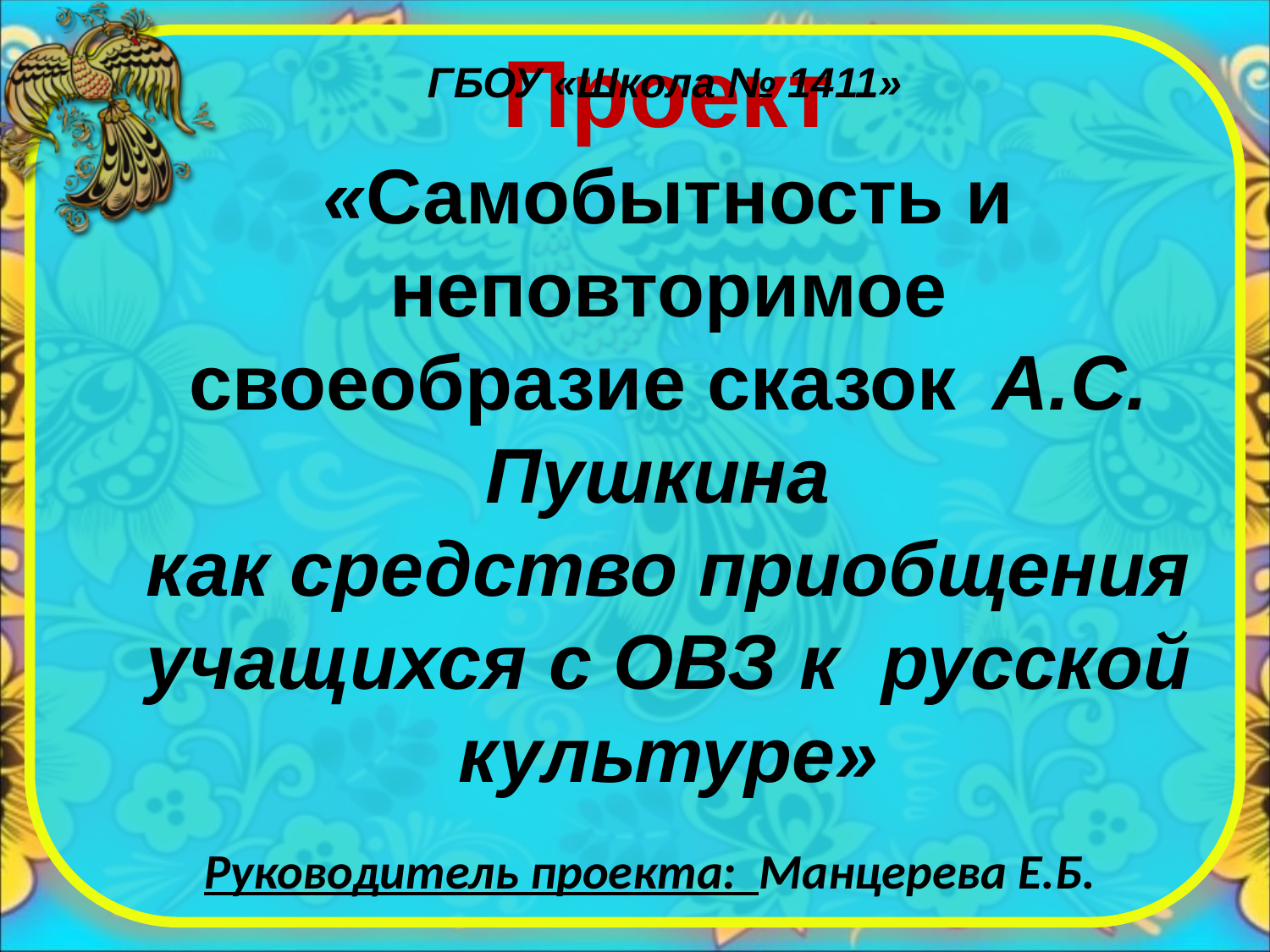

ГБОУ «Школа № 1411»
# Проект «Самобытность и неповторимое своеобразие сказок  А.С. Пушкина как средство приобщения учащихся с ОВЗ к  русской культуре»
Руководитель проекта:  Манцерева Е.Б.